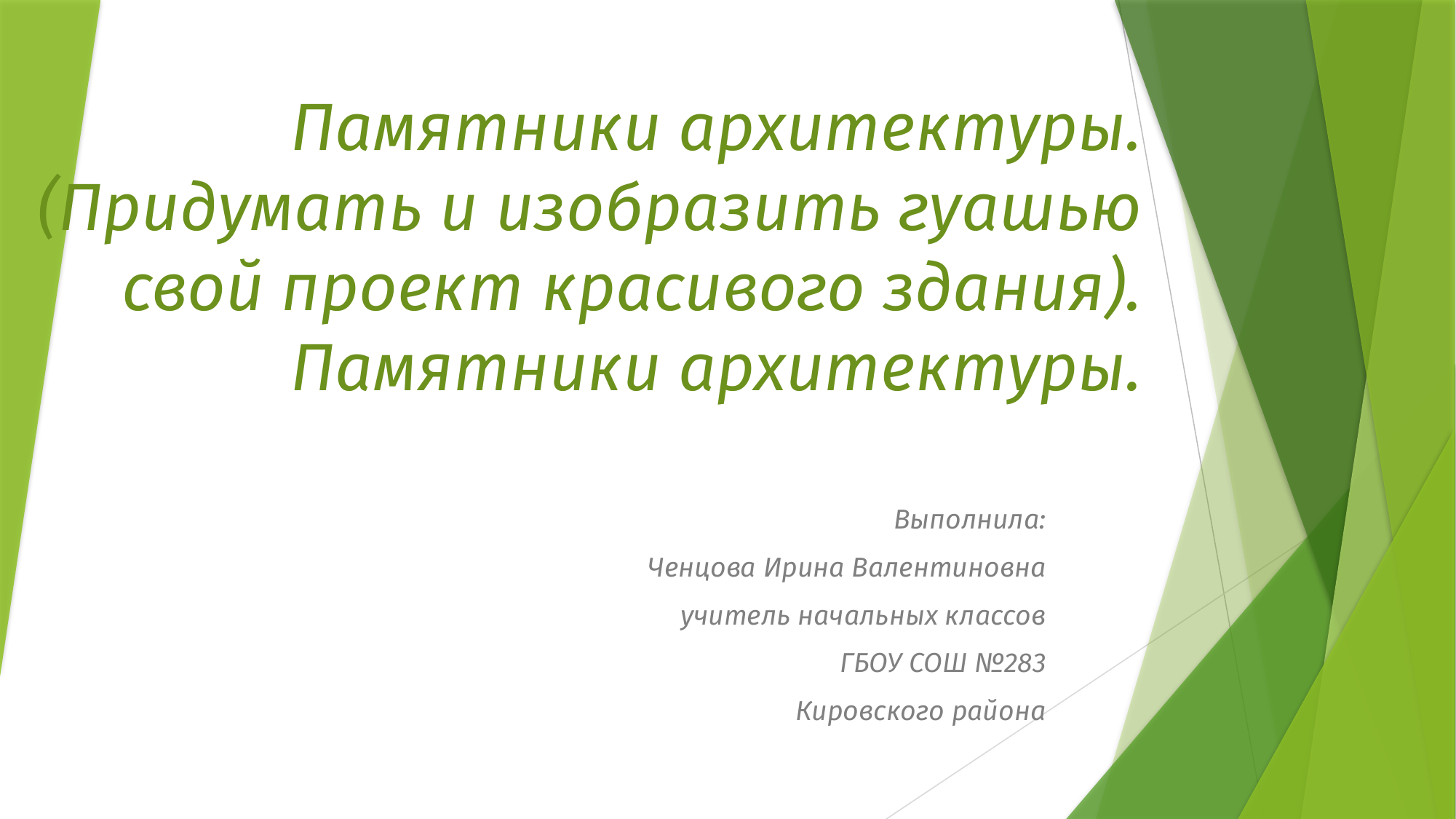

# Памятники архитектуры. (Придумать и изобразить гуашью свой проект красивого здания). Памятники архитектуры.
Выполнила:
Ченцова Ирина Валентиновна
учитель начальных классов
ГБОУ СОШ №283
Кировского района